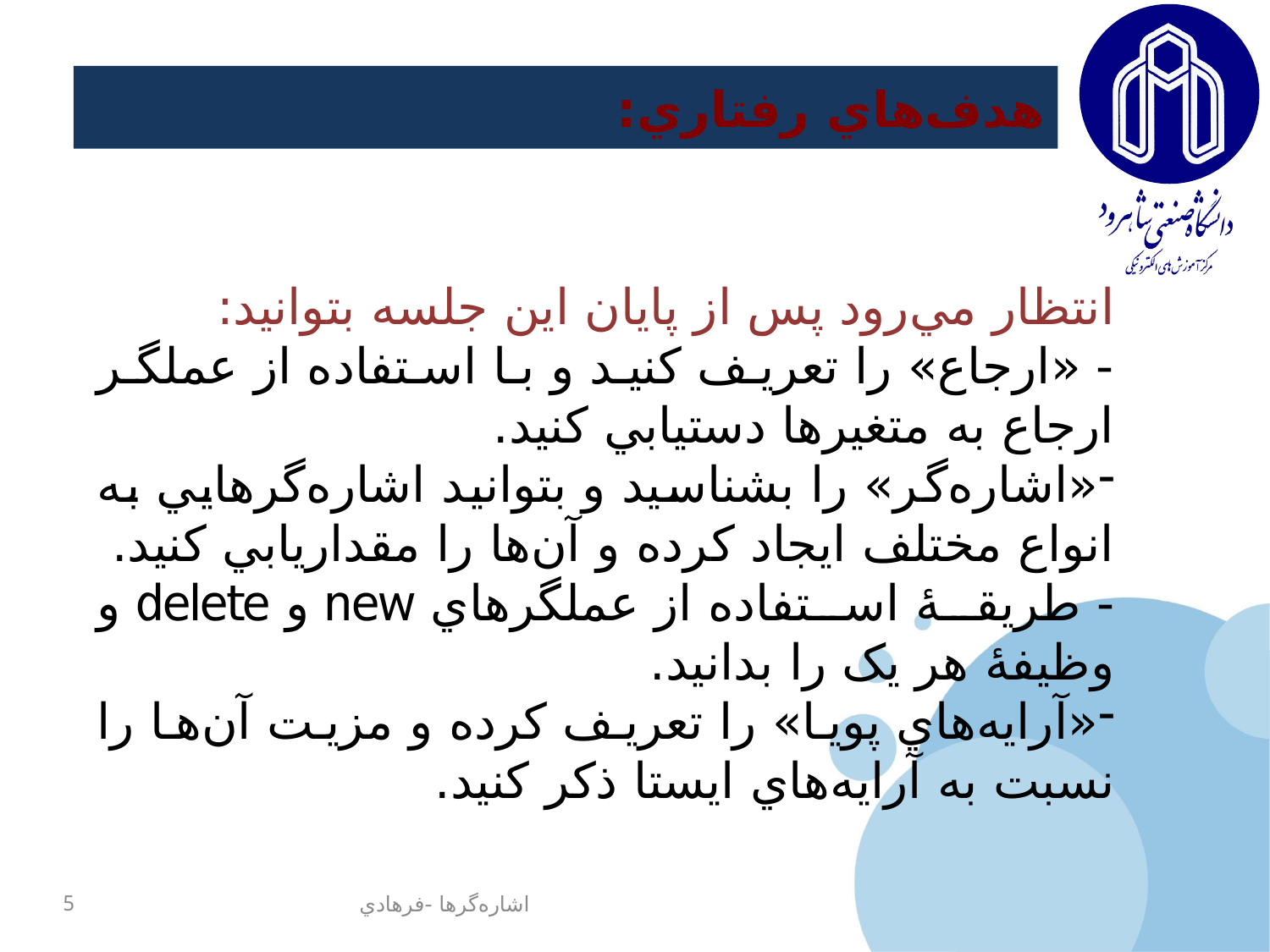

# هدف‌هاي رفتاري:
انتظار مي‌رود پس از پايان اين جلسه بتوانيد:
- «ارجاع» را تعريف کنيد و با استفاده از عملگر ارجاع به متغيرها دستيابي کنيد.
«اشاره‌گر» را بشناسيد و بتوانيد اشاره‌گرهايي به انواع مختلف ايجاد کرده و آن‌ها را مقداريابي کنيد.
- طريقۀ استفاده از عملگرهاي new و delete و وظيفۀ هر يک را بدانيد.
«آرايه‌هاي پويا» را تعريف کرده و مزيت آن‌ها را نسبت به آرايه‌هاي ايستا ذکر کنيد.
5
اشاره‌گرها -فرهادي